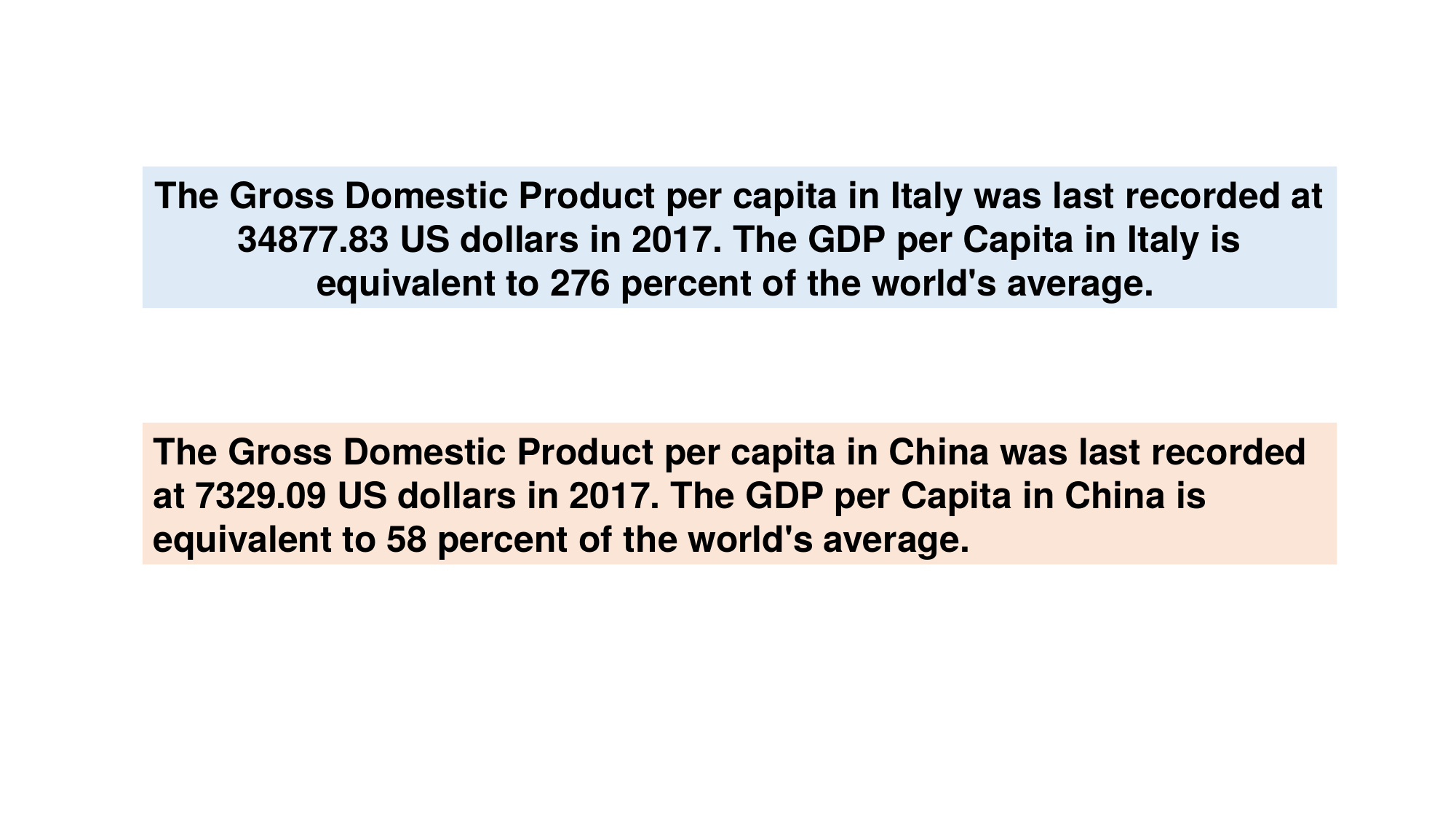

The Gross Domestic Product per capita in Italy was last recorded at 34877.83 US dollars in 2017. The GDP per Capita in Italy is equivalent to 276 percent of the world's average.
The Gross Domestic Product per capita in China was last recorded at 7329.09 US dollars in 2017. The GDP per Capita in China is equivalent to 58 percent of the world's average.